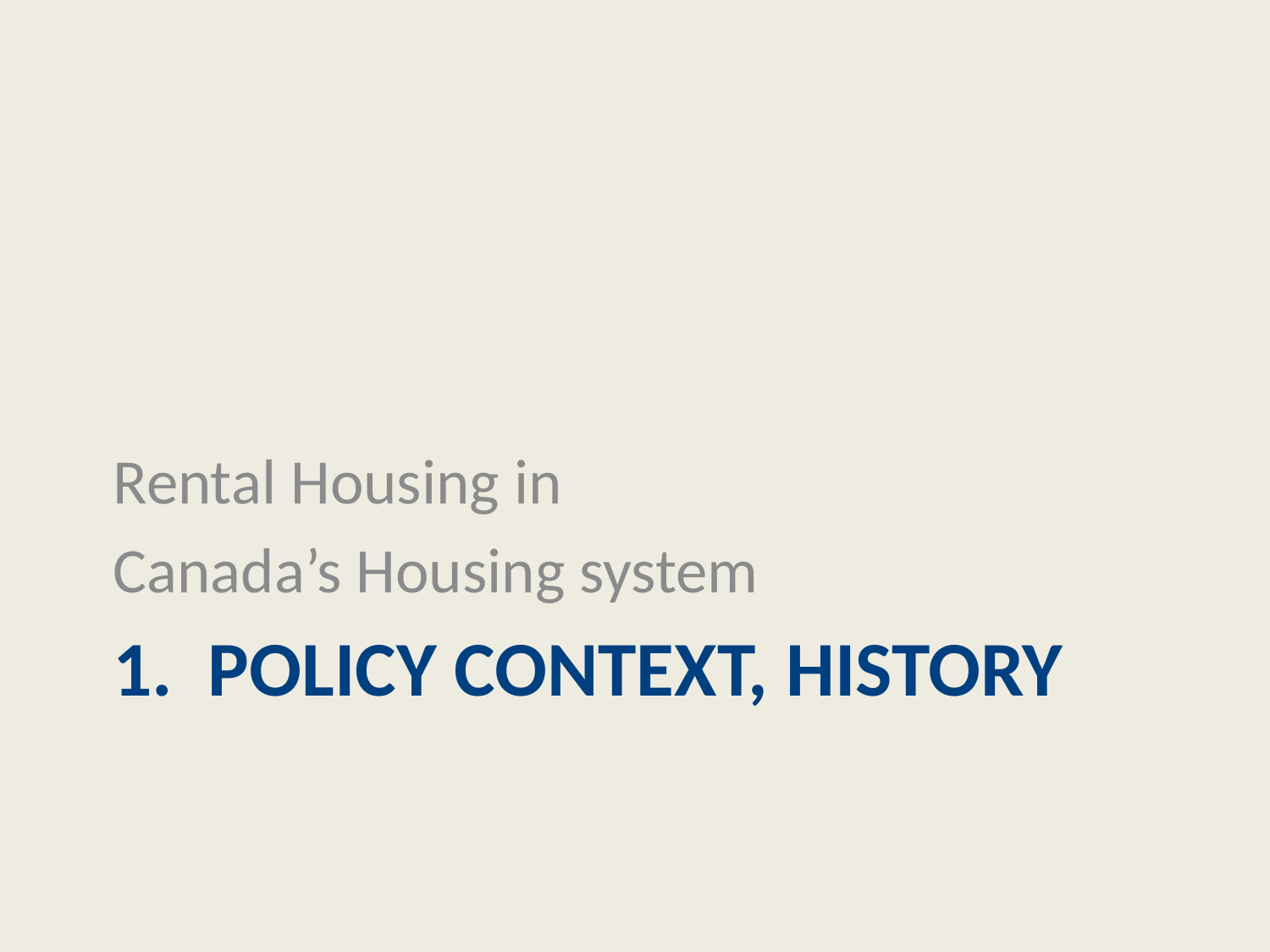

Rental Housing in
Canada’s Housing system
# 1.  Policy Context, History